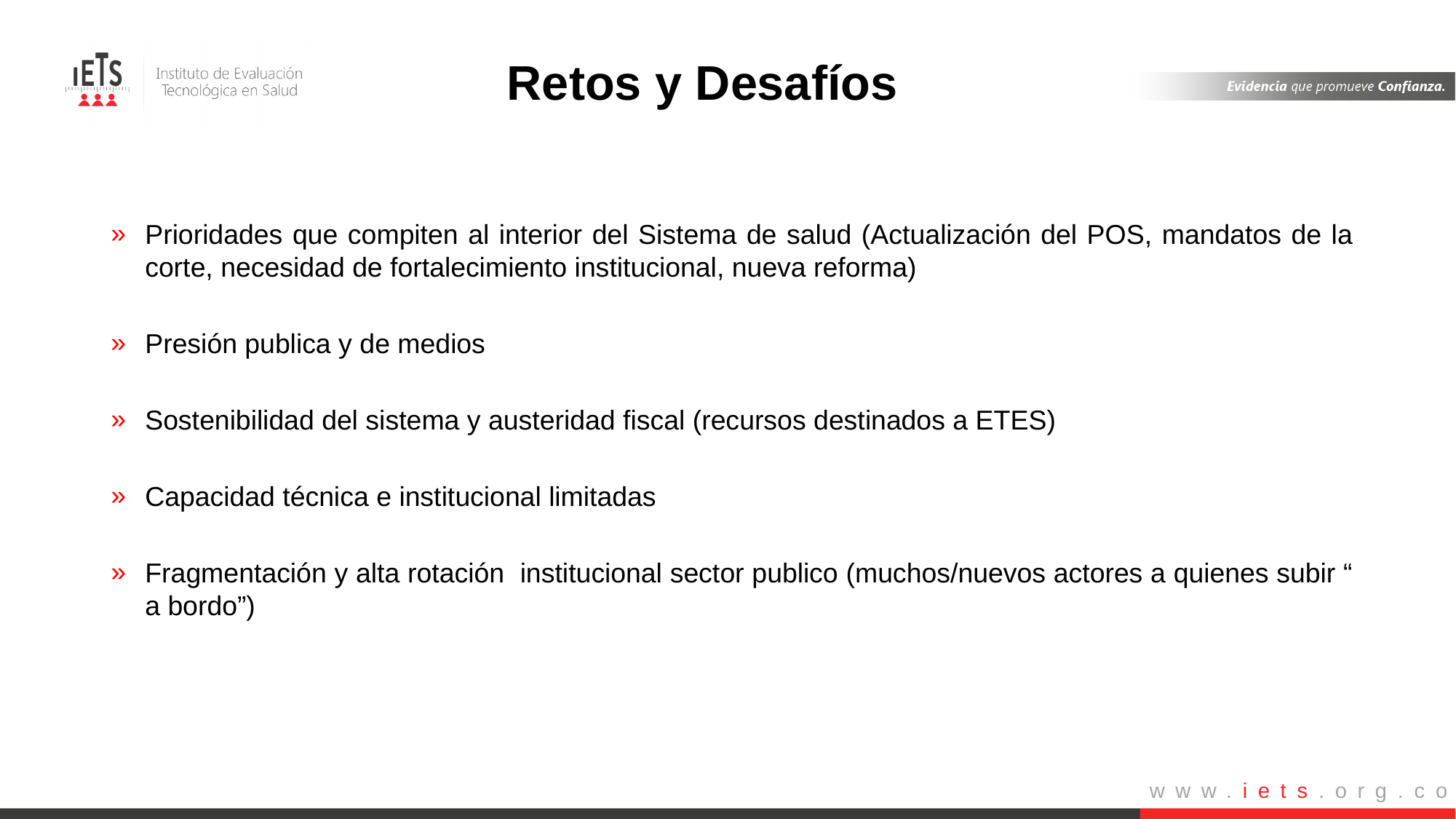

Retos y Desafíos
Prioridades que compiten al interior del Sistema de salud (Actualización del POS, mandatos de la corte, necesidad de fortalecimiento institucional, nueva reforma)

Presión publica y de medios

Sostenibilidad del sistema y austeridad fiscal (recursos destinados a ETES)

Capacidad técnica e institucional limitadas

Fragmentación y alta rotación  institucional sector publico (muchos/nuevos actores a quienes subir “ a bordo”)